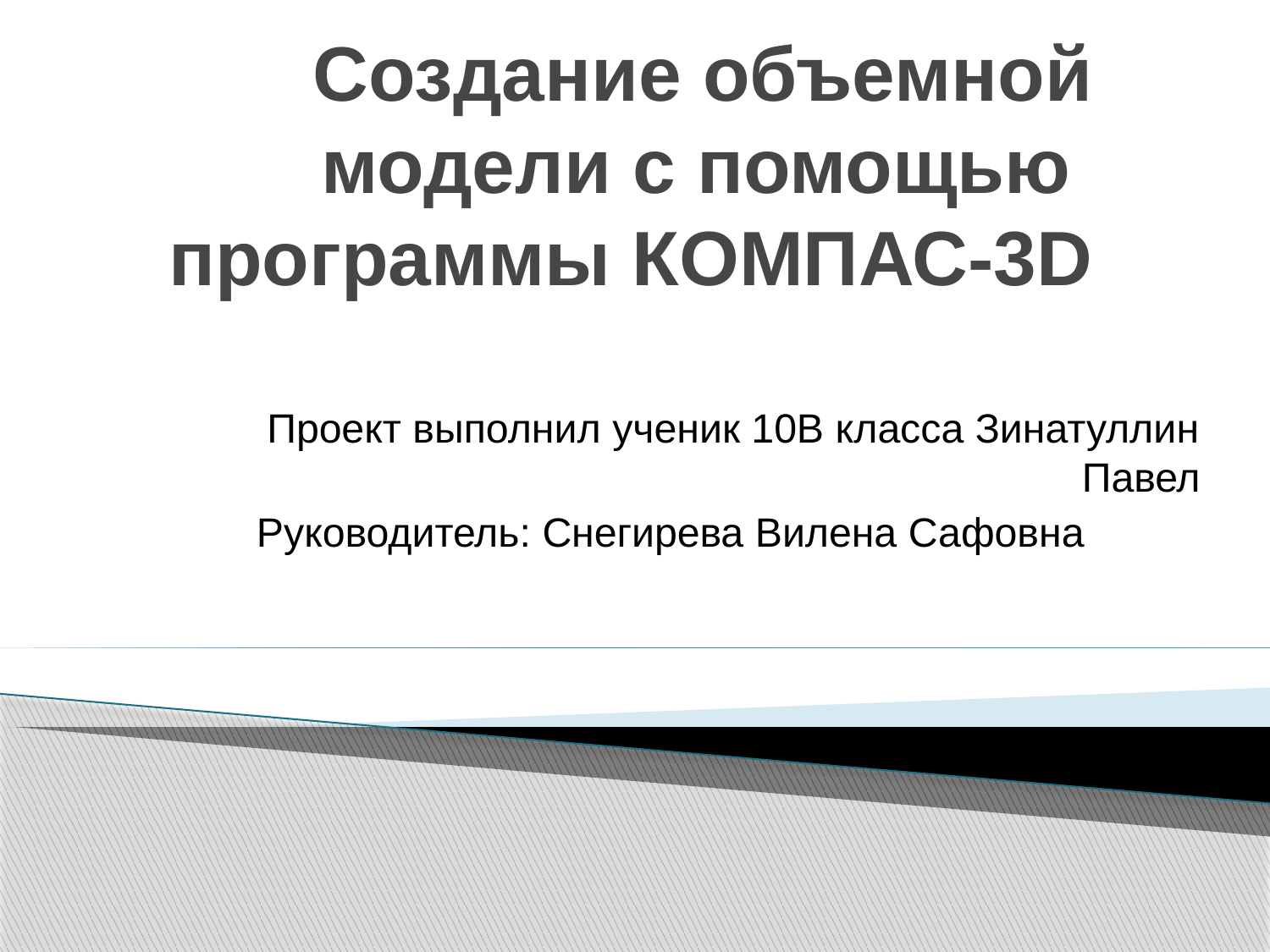

# Создание объемной модели с помощью  программы КОМПАС-3D
Проект выполнил ученик 10В класса Зинатуллин Павел
Руководитель: Снегирева Вилена Сафовна